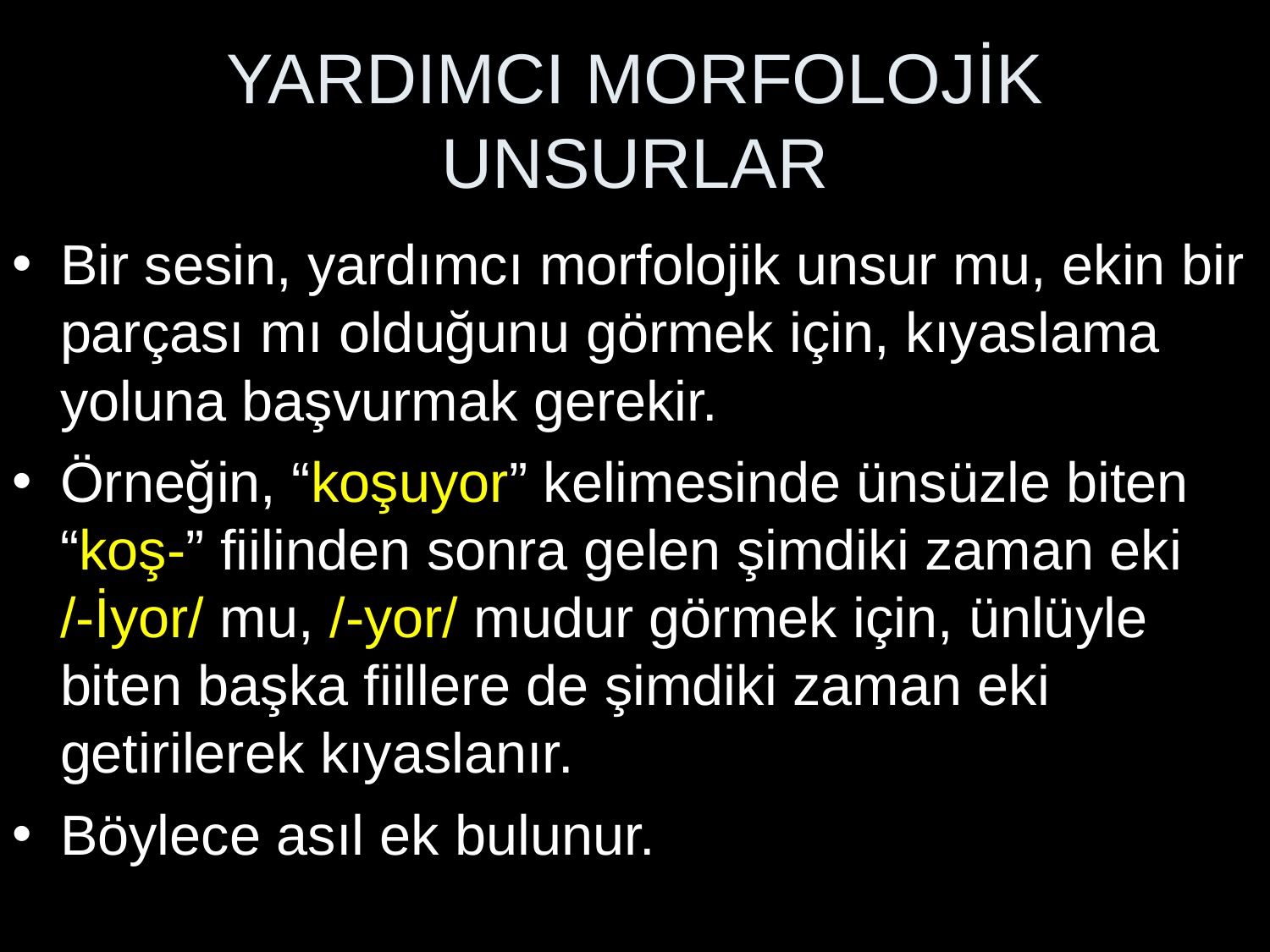

# YARDIMCI MORFOLOJİK UNSURLAR
Bir sesin, yardımcı morfolojik unsur mu, ekin bir parçası mı olduğunu görmek için, kıyaslama yoluna başvurmak gerekir.
Örneğin, “koşuyor” kelimesinde ünsüzle biten “koş-” fiilinden sonra gelen şimdiki zaman eki
/-İyor/ mu, /-yor/ mudur görmek için, ünlüyle biten başka fiillere de şimdiki zaman eki getirilerek kıyaslanır.
Böylece asıl ek bulunur.